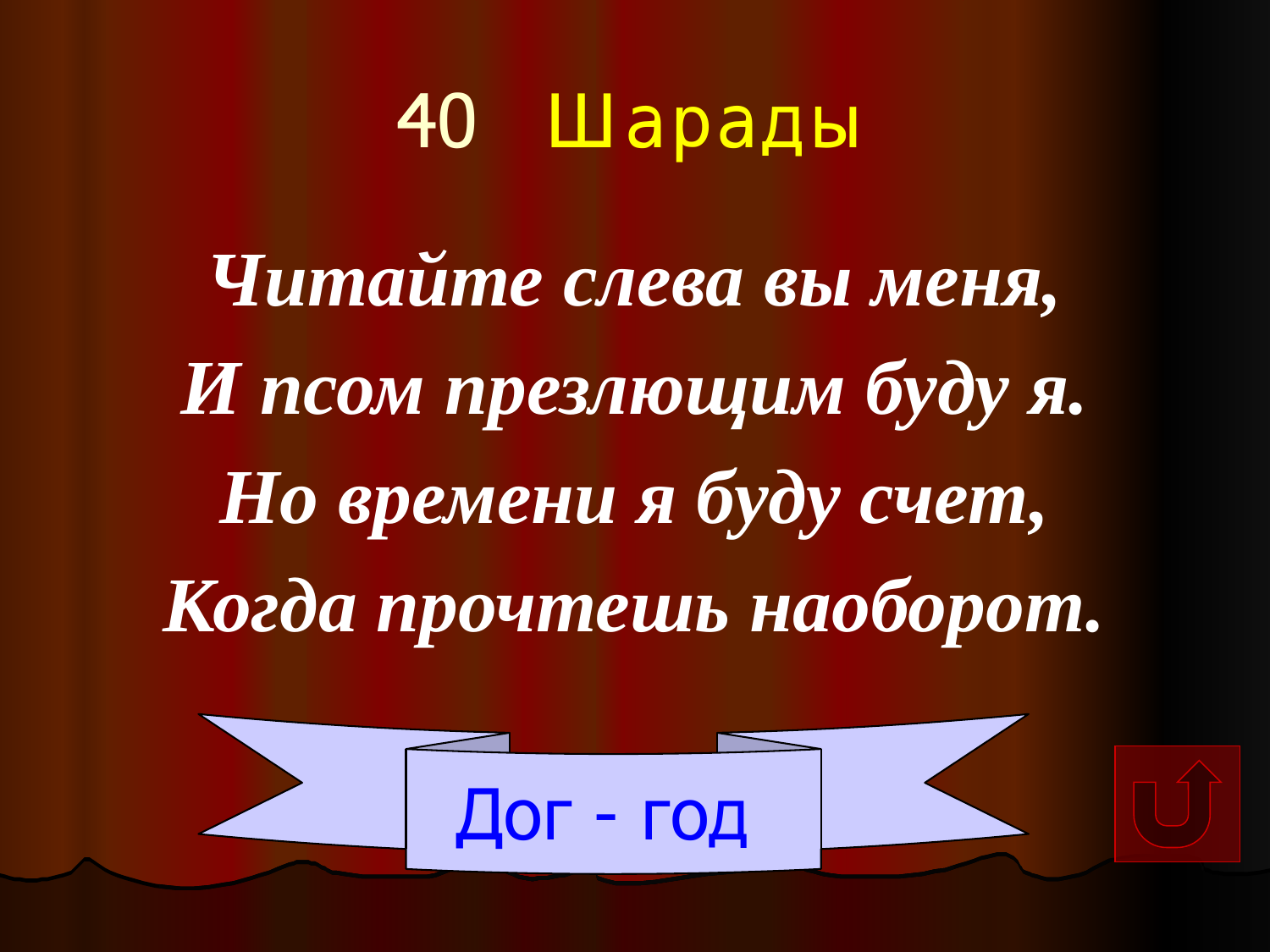

# 40   Шарады
Читайте слева вы меня,
И псом презлющим буду я.
Но времени я буду счет,
Когда прочтешь наоборот.
Дог - год